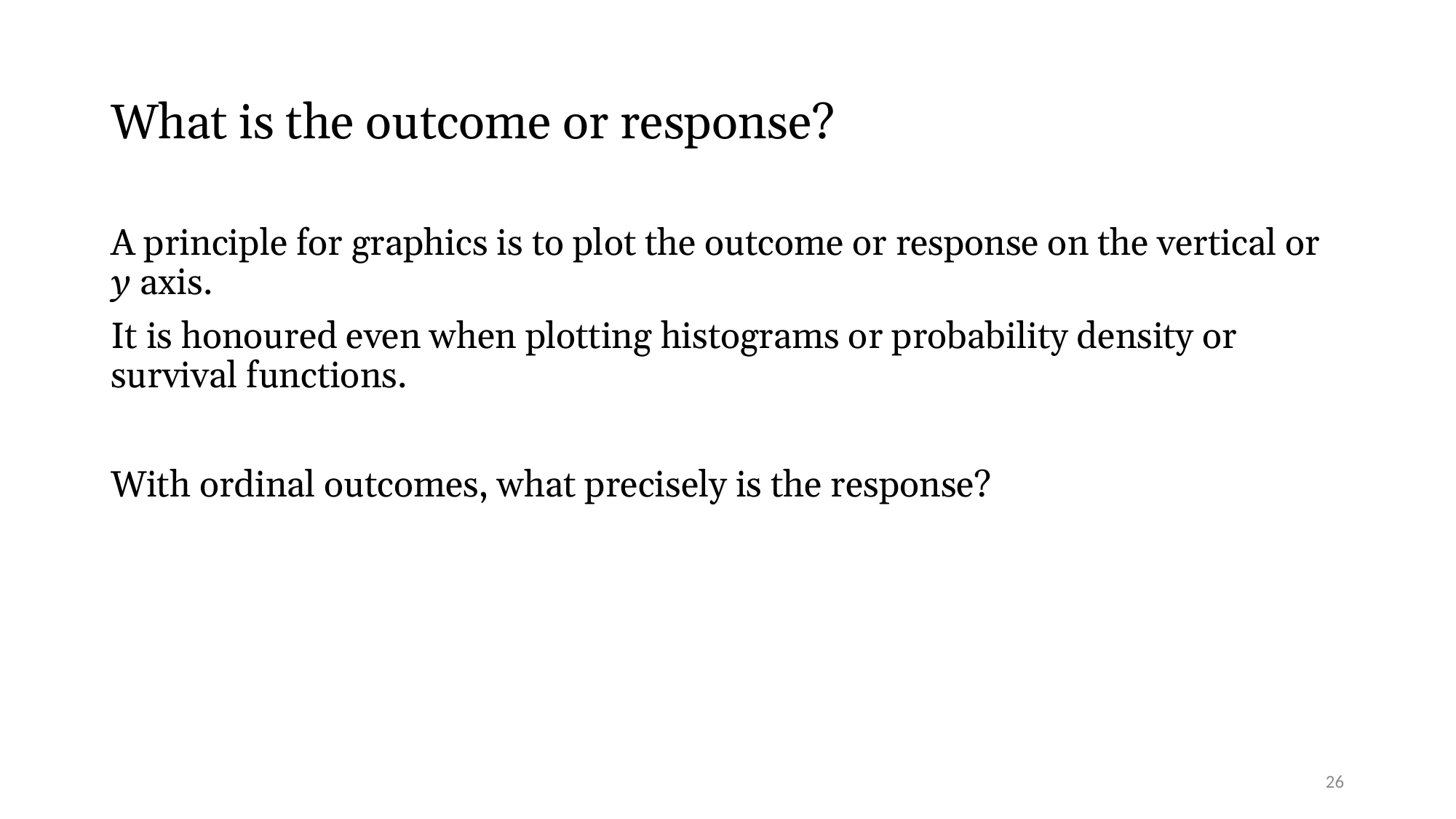

# What is the outcome or response?
A principle for graphics is to plot the outcome or response on the vertical or y axis.
It is honoured even when plotting histograms or probability density or survival functions.

With ordinal outcomes, what precisely is the response?
26